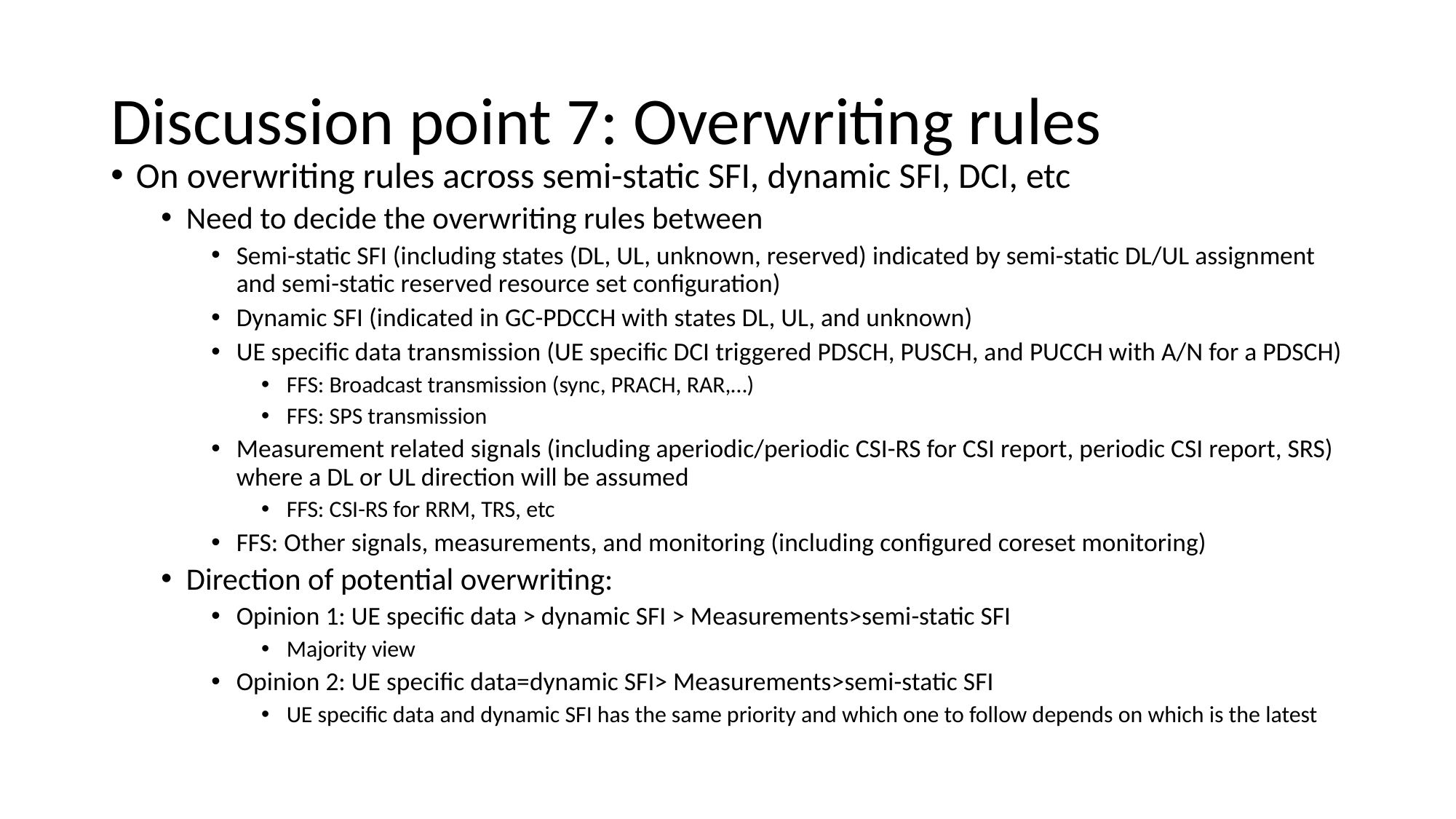

# Discussion point 7: Overwriting rules
On overwriting rules across semi-static SFI, dynamic SFI, DCI, etc
Need to decide the overwriting rules between
Semi-static SFI (including states (DL, UL, unknown, reserved) indicated by semi-static DL/UL assignment and semi-static reserved resource set configuration)
Dynamic SFI (indicated in GC-PDCCH with states DL, UL, and unknown)
UE specific data transmission (UE specific DCI triggered PDSCH, PUSCH, and PUCCH with A/N for a PDSCH)
FFS: Broadcast transmission (sync, PRACH, RAR,…)
FFS: SPS transmission
Measurement related signals (including aperiodic/periodic CSI-RS for CSI report, periodic CSI report, SRS) where a DL or UL direction will be assumed
FFS: CSI-RS for RRM, TRS, etc
FFS: Other signals, measurements, and monitoring (including configured coreset monitoring)
Direction of potential overwriting:
Opinion 1: UE specific data > dynamic SFI > Measurements>semi-static SFI
Majority view
Opinion 2: UE specific data=dynamic SFI> Measurements>semi-static SFI
UE specific data and dynamic SFI has the same priority and which one to follow depends on which is the latest